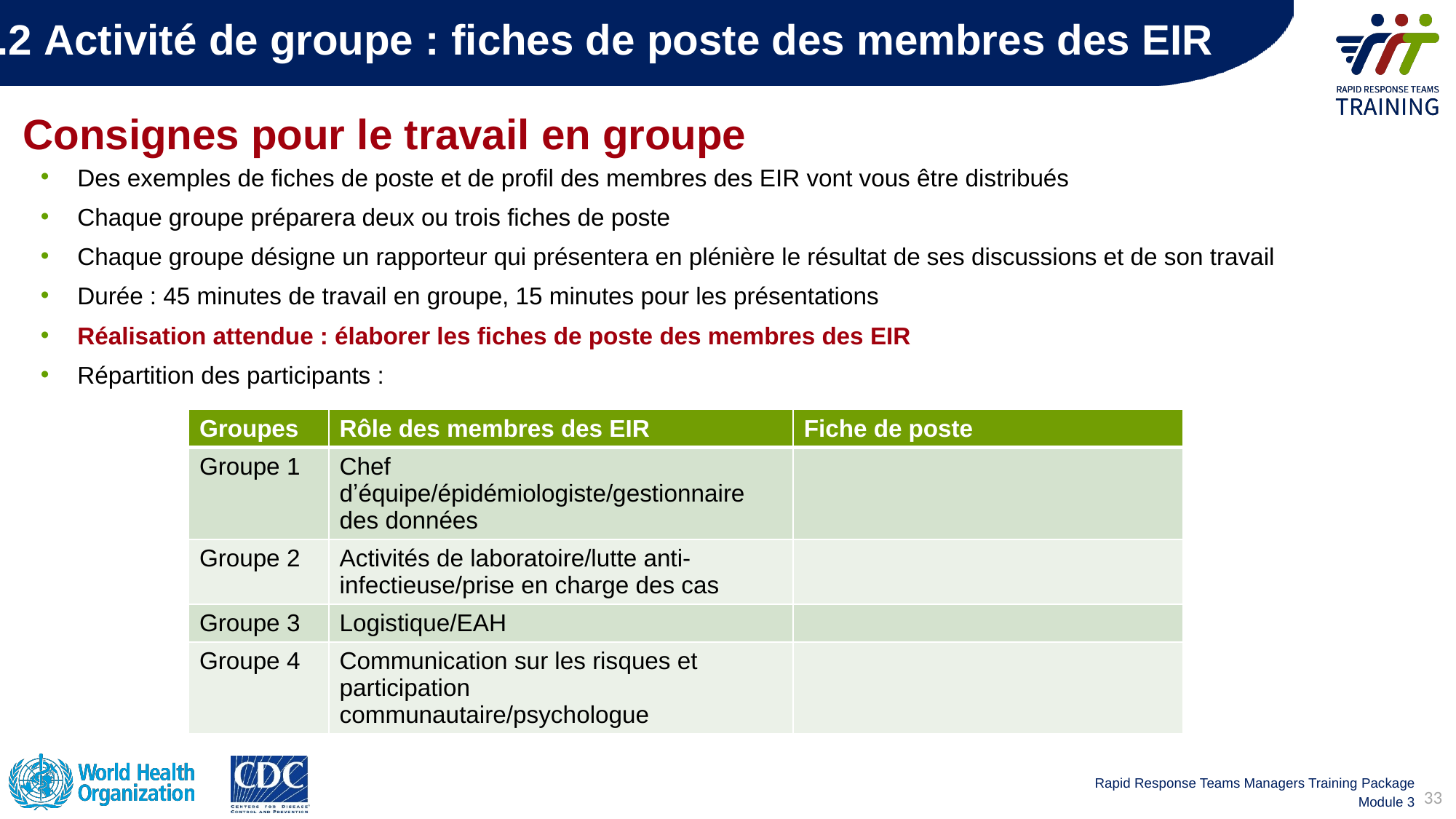

3.2 Activité de groupe : fiches de poste des membres des EIR
# Consignes pour le travail en groupe

Des exemples de fiches de poste et de profil des membres des EIR vont vous être distribués
Chaque groupe préparera deux ou trois fiches de poste
Chaque groupe désigne un rapporteur qui présentera en plénière le résultat de ses discussions et de son travail
Durée : 45 minutes de travail en groupe, 15 minutes pour les présentations
Réalisation attendue : élaborer les fiches de poste des membres des EIR
Répartition des participants :

| Groupes | Rôle des membres des EIR | Fiche de poste |
| --- | --- | --- |
| Groupe 1 | Chef dʼéquipe/épidémiologiste/gestionnaire des données |  |
| Groupe 2 | Activités de laboratoire/lutte anti-infectieuse/prise en charge des cas |  |
| Groupe 3 | Logistique/EAH |  |
| Groupe 4 | Communication sur les risques et participation communautaire/psychologue |  |
33